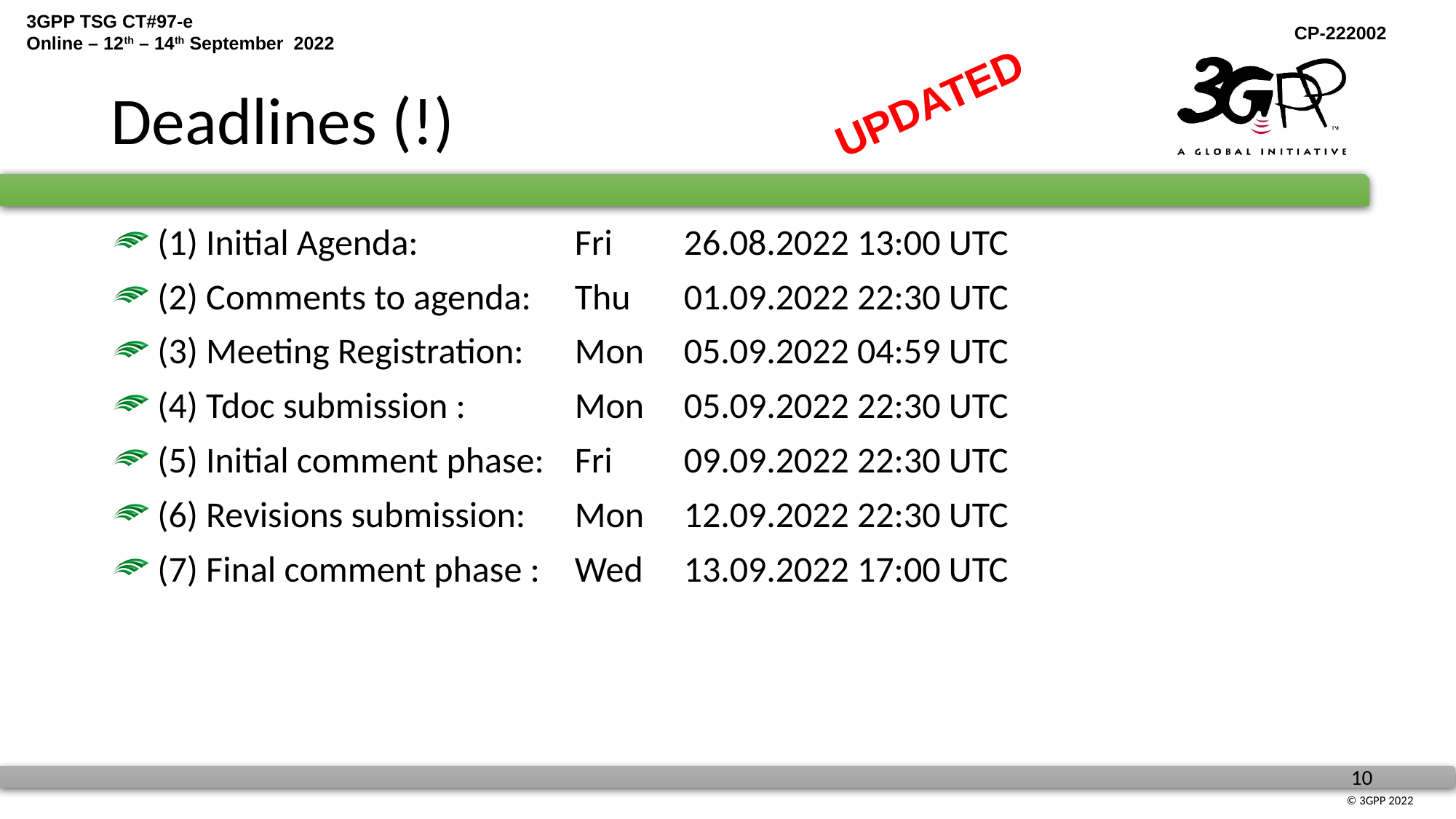

# Deadlines (!)
UPDATED
 (1) Initial Agenda:		Fri	26.08.2022 13:00 UTC
 (2) Comments to agenda:	Thu 	01.09.2022 22:30 UTC
 (3) Meeting Registration:	Mon	05.09.2022 04:59 UTC
 (4) Tdoc submission :	Mon 	05.09.2022 22:30 UTC
 (5) Initial comment phase:	Fri 	09.09.2022 22:30 UTC
 (6) Revisions submission: 	Mon	12.09.2022 22:30 UTC
 (7) Final comment phase :	Wed 	13.09.2022 17:00 UTC